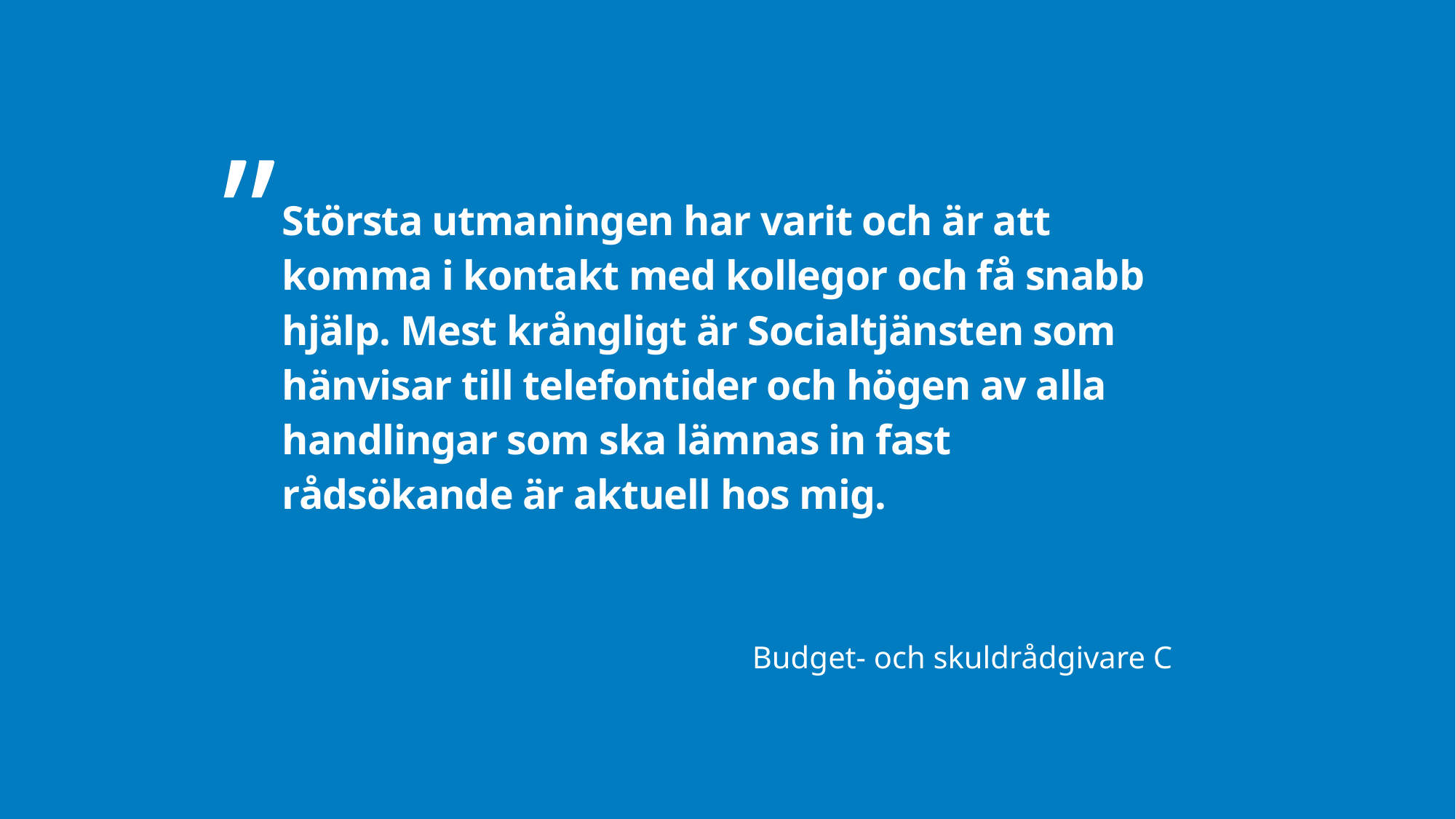

”
# Största utmaningen har varit och är att komma i kontakt med kollegor och få snabb hjälp. Mest krångligt är Socialtjänsten som hänvisar till telefontider och högen av alla handlingar som ska lämnas in fast rådsökande är aktuell hos mig.
Budget- och skuldrådgivare C